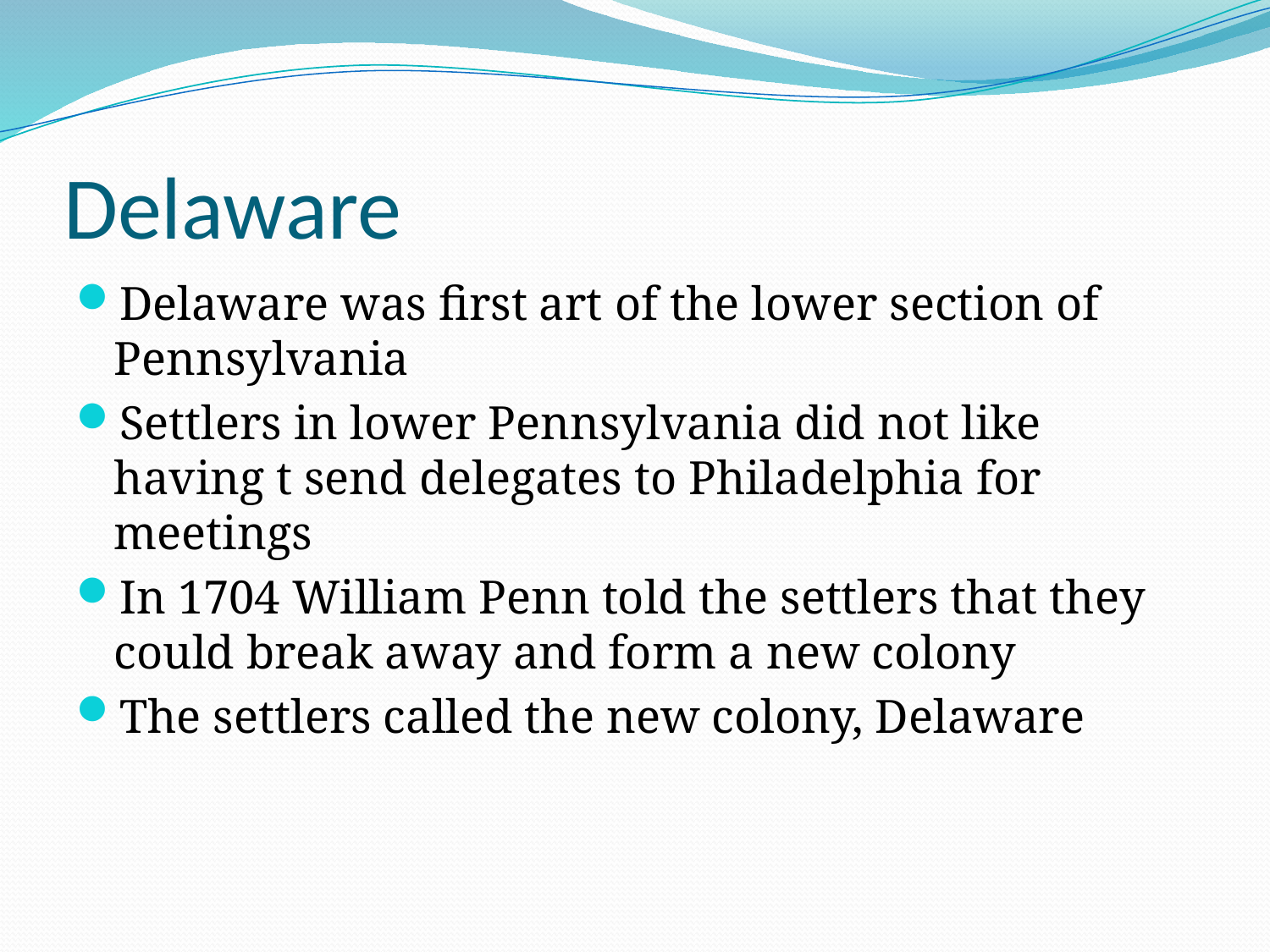

# Delaware
Delaware was first art of the lower section of Pennsylvania
Settlers in lower Pennsylvania did not like having t send delegates to Philadelphia for meetings
In 1704 William Penn told the settlers that they could break away and form a new colony
The settlers called the new colony, Delaware